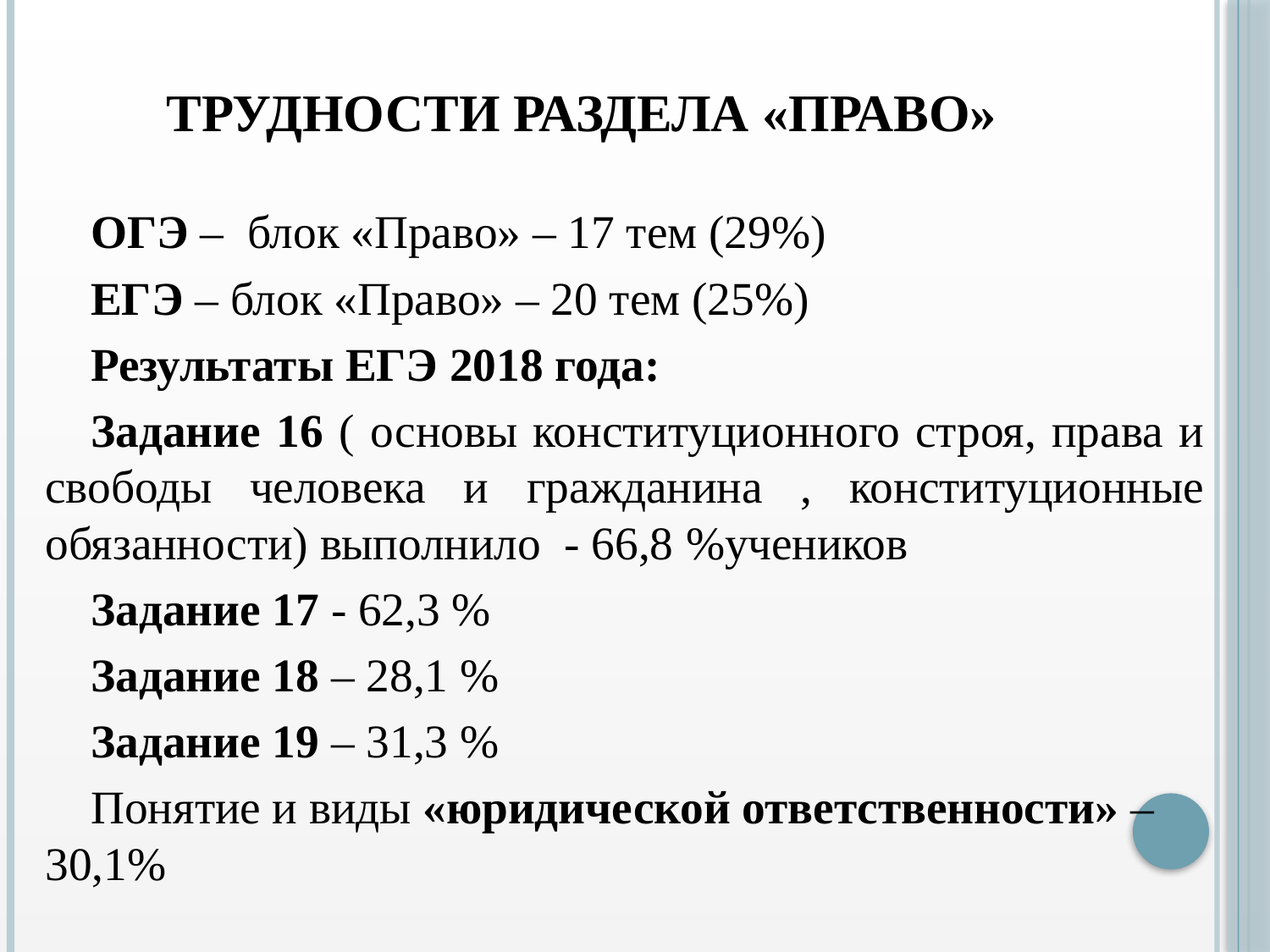

# Трудности раздела «Право»

ОГЭ –  блок «Право» – 17 тем (29%)
ЕГЭ – блок «Право» – 20 тем (25%)
Результаты ЕГЭ 2018 года:
Задание 16 ( основы конституционного строя, права и свободы человека и гражданина , конституционные обязанности) выполнило  - 66,8 %учеников
Задание 17 - 62,3 %
Задание 18 – 28,1 %
Задание 19 – 31,3 %
Понятие и виды «юридической ответственности» – 30,1%